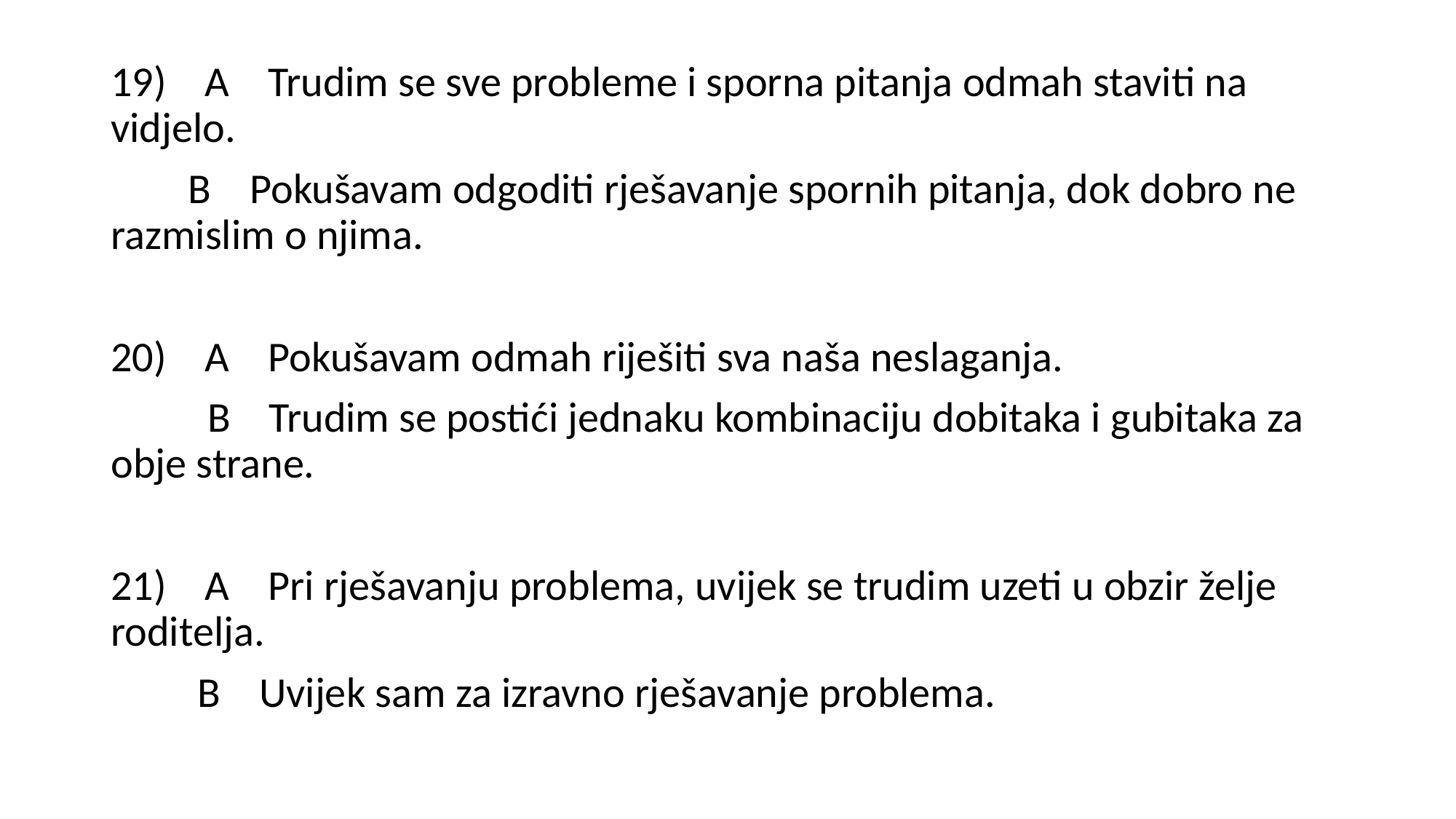

19)    A    Trudim se sve probleme i sporna pitanja odmah staviti na vidjelo.
        B    Pokušavam odgoditi rješavanje spornih pitanja, dok dobro ne razmislim o njima.

20)    A    Pokušavam odmah riješiti sva naša neslaganja.
          B    Trudim se postići jednaku kombinaciju dobitaka i gubitaka za obje strane.

21)    A    Pri rješavanju problema, uvijek se trudim uzeti u obzir želje roditelja.
         B    Uvijek sam za izravno rješavanje problema.